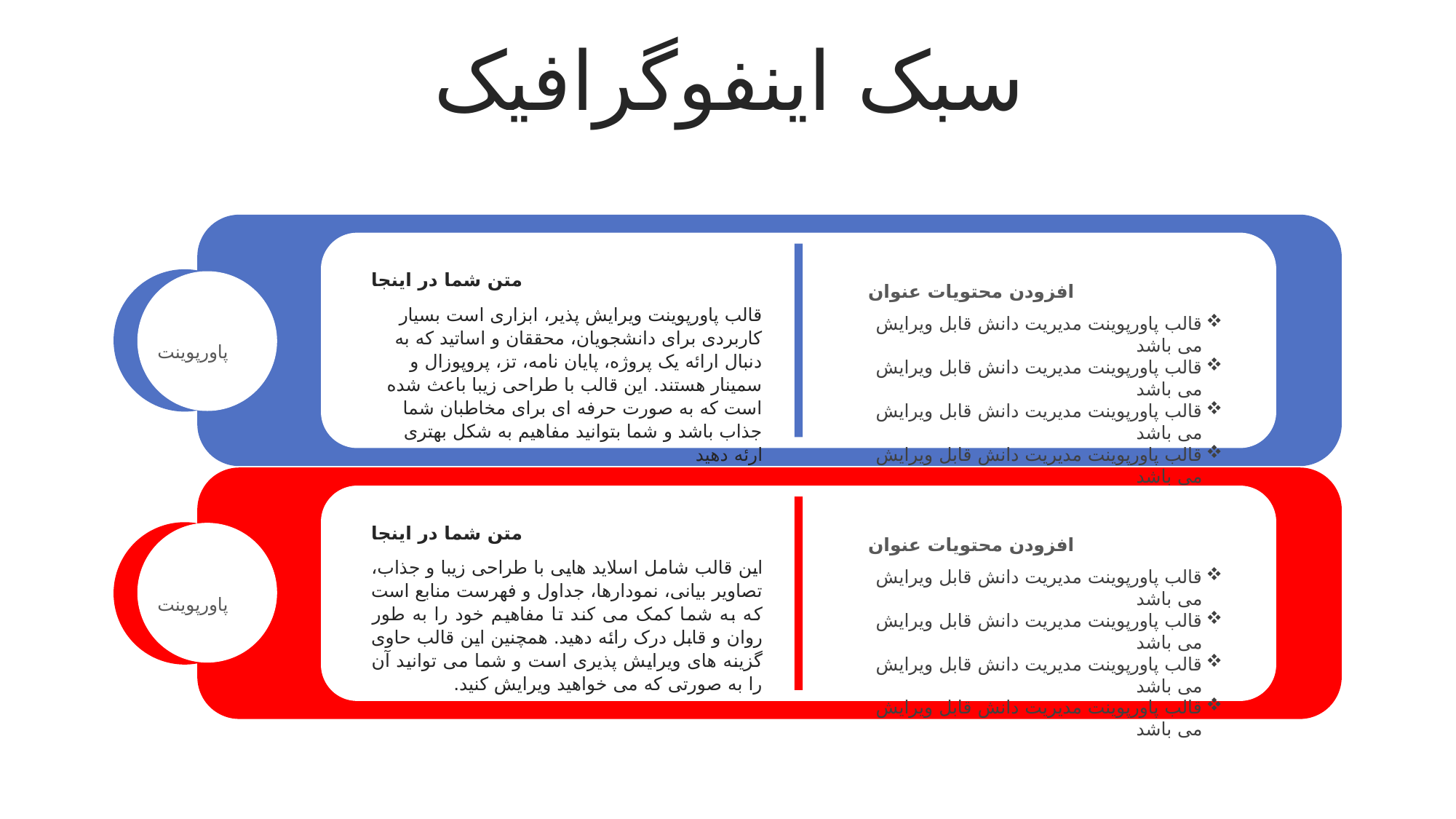

سبک اینفوگرافیک

متن شما در اینجا

قالب پاورپوینت ویرایش پذیر، ابزاری است بسیار کاربردی برای دانشجویان، محققان و اساتید که به دنبال ارائه یک پروژه، پایان نامه، تز، پروپوزال و سمینار هستند. این قالب با طراحی زیبا باعث شده است که به صورت حرفه ای برای مخاطبان شما جذاب باشد و شما بتوانید مفاهیم به شکل بهتری ارئه دهید

افزودن محتویات عنوان

قالب پاورپوینت مدیریت دانش قابل ویرایش می باشد
قالب پاورپوینت مدیریت دانش قابل ویرایش می باشد
قالب پاورپوینت مدیریت دانش قابل ویرایش می باشد
قالب پاورپوینت مدیریت دانش قابل ویرایش می باشد

پاورپوینت

متن شما در اینجا

این قالب شامل اسلاید هایی با طراحی زیبا و جذاب، تصاویر بیانی، نمودارها، جداول و فهرست منابع است که به شما کمک می کند تا مفاهیم خود را به طور روان و قابل درک رائه دهید. همچنین این قالب حاوی گزینه های ویرایش پذیری است و شما می توانید آن را به صورتی که می خواهید ویرایش کنید.

افزودن محتویات عنوان

قالب پاورپوینت مدیریت دانش قابل ویرایش می باشد
قالب پاورپوینت مدیریت دانش قابل ویرایش می باشد
قالب پاورپوینت مدیریت دانش قابل ویرایش می باشد
قالب پاورپوینت مدیریت دانش قابل ویرایش می باشد

پاورپوینت